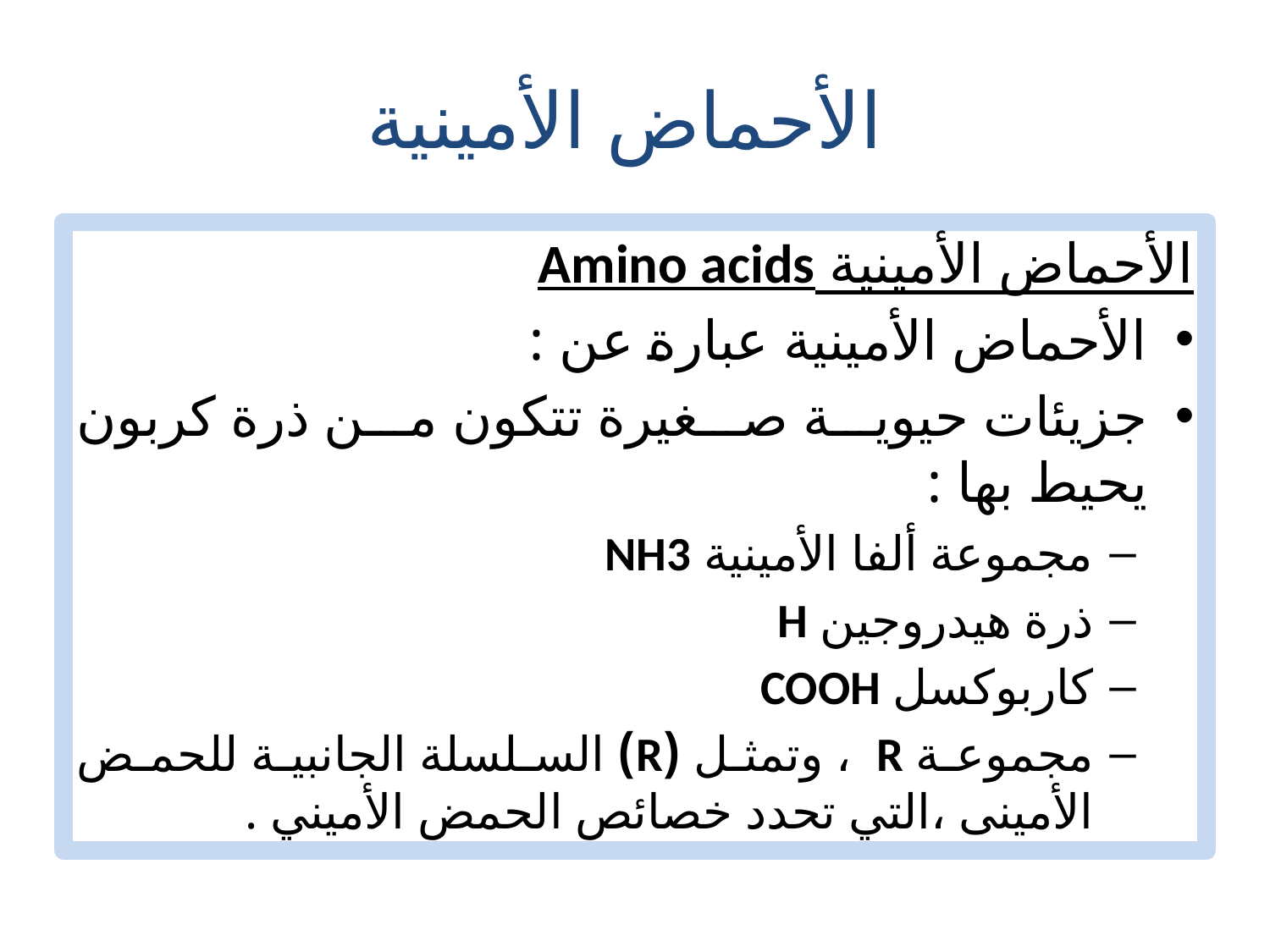

# الأحماض الأمينية
الأحماض الأمينية Amino acids
الأحماض الأمينية عبارة عن :
جزيئات حيوية صغيرة تتكون من ذرة كربون يحيط بها :
مجموعة ألفا الأمينية NH3
ذرة هيدروجين H
كاربوكسل COOH
مجموعة R  ، وتمثل (R) السلسلة الجانبية للحمض الأمينى ،التي تحدد خصائص الحمض الأميني .